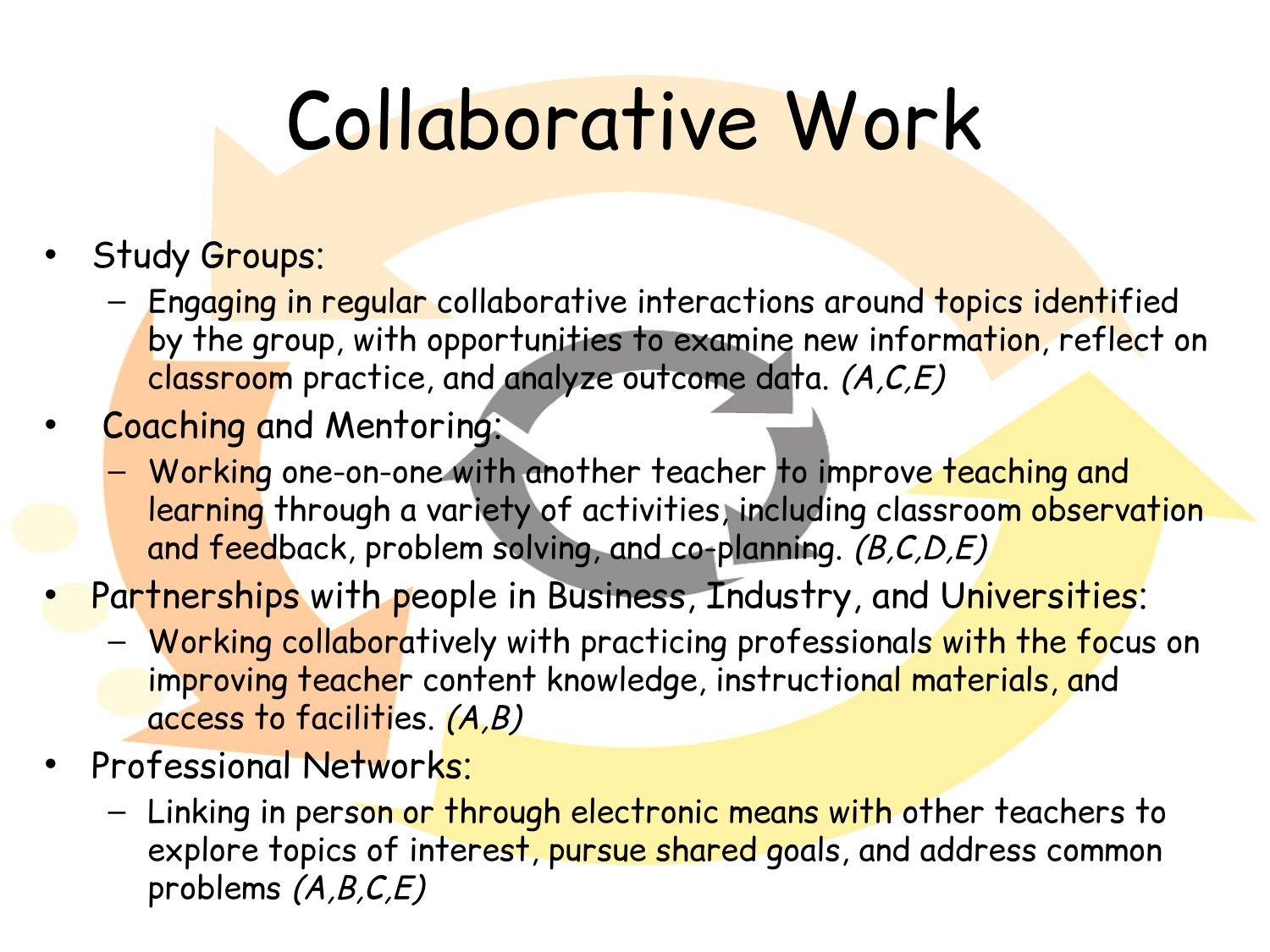

# Collaborative Work
Study Groups:
Engaging in regular collaborative interactions around topics identified by the group, with opportunities to examine new information, reflect on classroom practice, and analyze outcome data. (A,C,E)
 Coaching and Mentoring:
Working one-on-one with another teacher to improve teaching and learning through a variety of activities, including classroom observation and feedback, problem solving, and co-planning. (B,C,D,E)
Partnerships with people in Business, Industry, and Universities:
Working collaboratively with practicing professionals with the focus on improving teacher content knowledge, instructional materials, and access to facilities. (A,B)
Professional Networks:
Linking in person or through electronic means with other teachers to explore topics of interest, pursue shared goals, and address common problems (A,B,C,E)